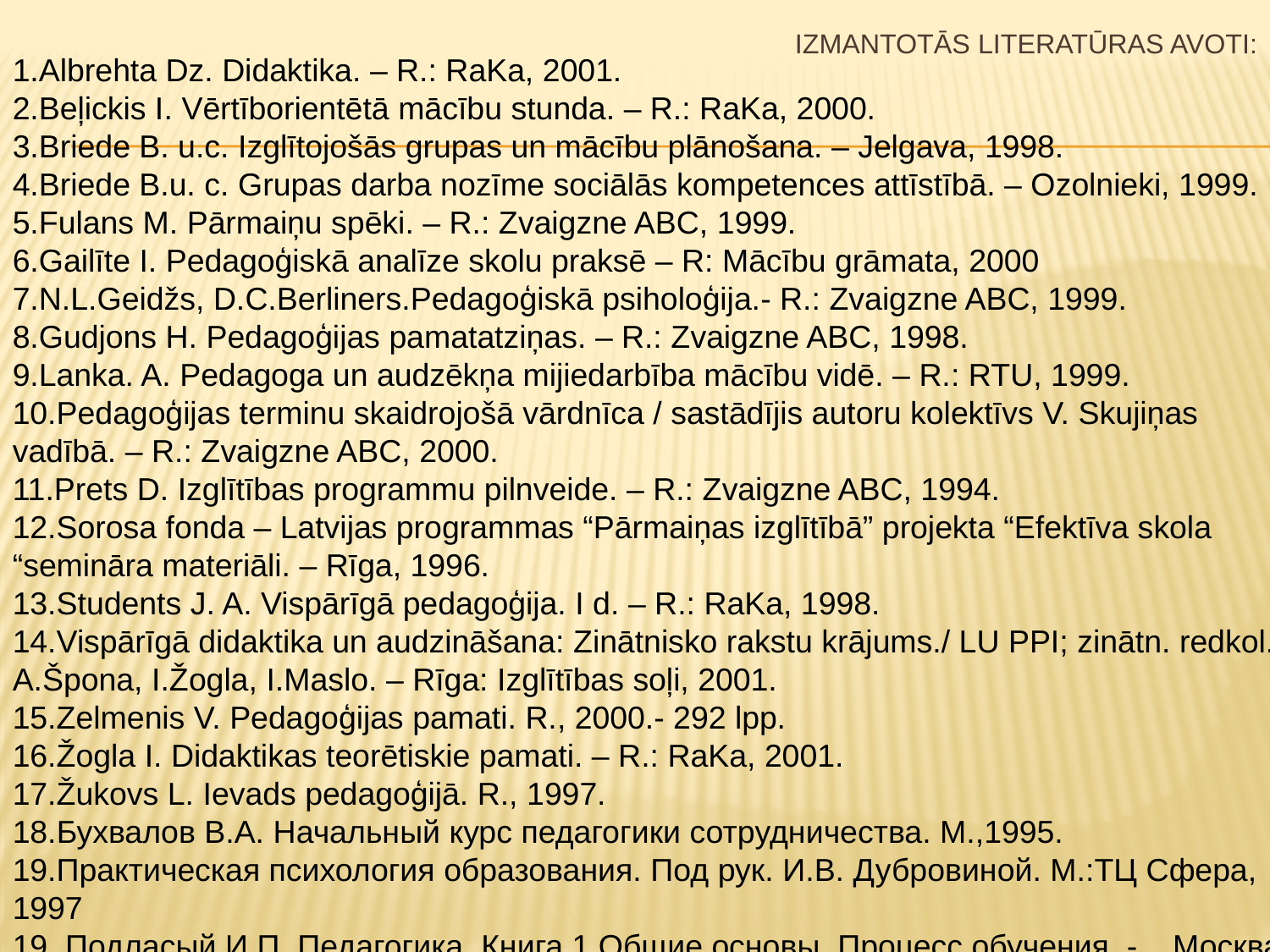

1.Albrehta Dz. Didaktika. – R.: RaKa, 2001.
2.Beļickis I. Vērtīborientētā mācību stunda. – R.: RaKa, 2000.
3.Briede B. u.c. Izglītojošās grupas un mācību plānošana. – Jelgava, 1998.
4.Briede B.u. c. Grupas darba nozīme sociālās kompetences attīstībā. – Ozolnieki, 1999.
5.Fulans M. Pārmaiņu spēki. – R.: Zvaigzne ABC, 1999.
6.Gailīte I. Pedagoģiskā analīze skolu praksē – R: Mācību grāmata, 2000
7.N.L.Geidžs, D.C.Berliners.Pedagoģiskā psiholoģija.- R.: Zvaigzne ABC, 1999.
8.Gudjons H. Pedagoģijas pamatatziņas. – R.: Zvaigzne ABC, 1998.
9.Lanka. A. Pedagoga un audzēkņa mijiedarbība mācību vidē. – R.: RTU, 1999.
10.Pedagoģijas terminu skaidrojošā vārdnīca / sastādījis autoru kolektīvs V. Skujiņas vadībā. – R.: Zvaigzne ABC, 2000.
11.Prets D. Izglītības programmu pilnveide. – R.: Zvaigzne ABC, 1994.
12.Sorosa fonda – Latvijas programmas “Pārmaiņas izglītībā” projekta “Efektīva skola “semināra materiāli. – Rīga, 1996.
13.Students J. A. Vispārīgā pedagoģija. I d. – R.: RaKa, 1998.
14.Vispārīgā didaktika un audzināšana: Zinātnisko rakstu krājums./ LU PPI; zinātn. redkol. A.Špona, I.Žogla, I.Maslo. – Rīga: Izglītības soļi, 2001.
15.Zelmenis V. Pedagoģijas pamati. R., 2000.- 292 lpp.
16.Žogla I. Didaktikas teorētiskie pamati. – R.: RaKa, 2001.
17.Žukovs L. Ievads pedagoģijā. R., 1997.
18.Бухвалoв В.А. Начальный курс педагогики сотрудничества. М.,1995.
19.Практическая психология образования. Под рук. И.В. Дубровиной. М.:ТЦ Сфера, 1997
19. Подласый И.П. Педагогика. Книга 1 Общие основы. Процесс обучения. -    Москва:  ВЛАДОС, 2000.

# Izmantotās literatūras avoti: